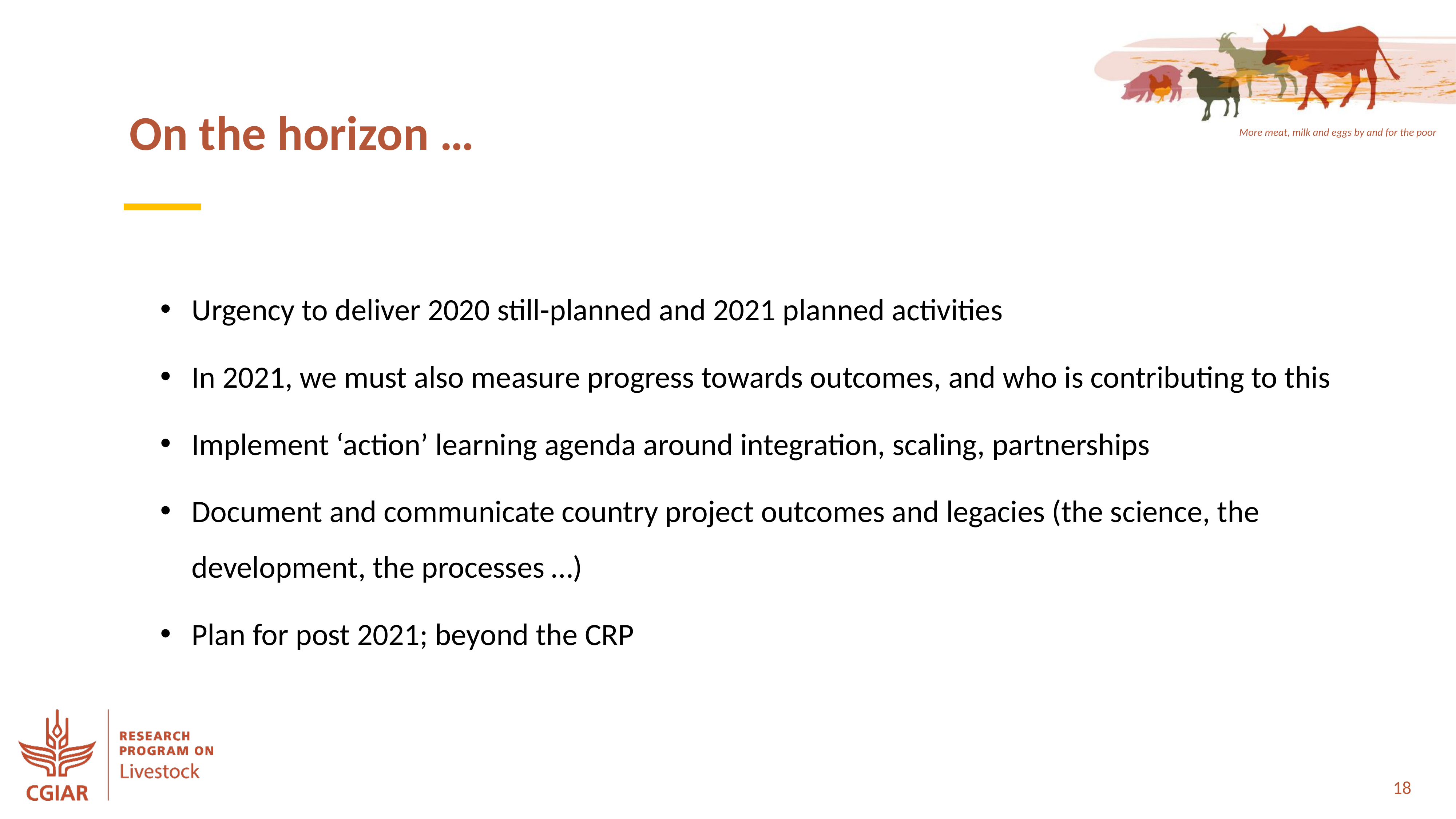

On the horizon …
Urgency to deliver 2020 still-planned and 2021 planned activities
In 2021, we must also measure progress towards outcomes, and who is contributing to this
Implement ‘action’ learning agenda around integration, scaling, partnerships
Document and communicate country project outcomes and legacies (the science, the development, the processes …)
Plan for post 2021; beyond the CRP